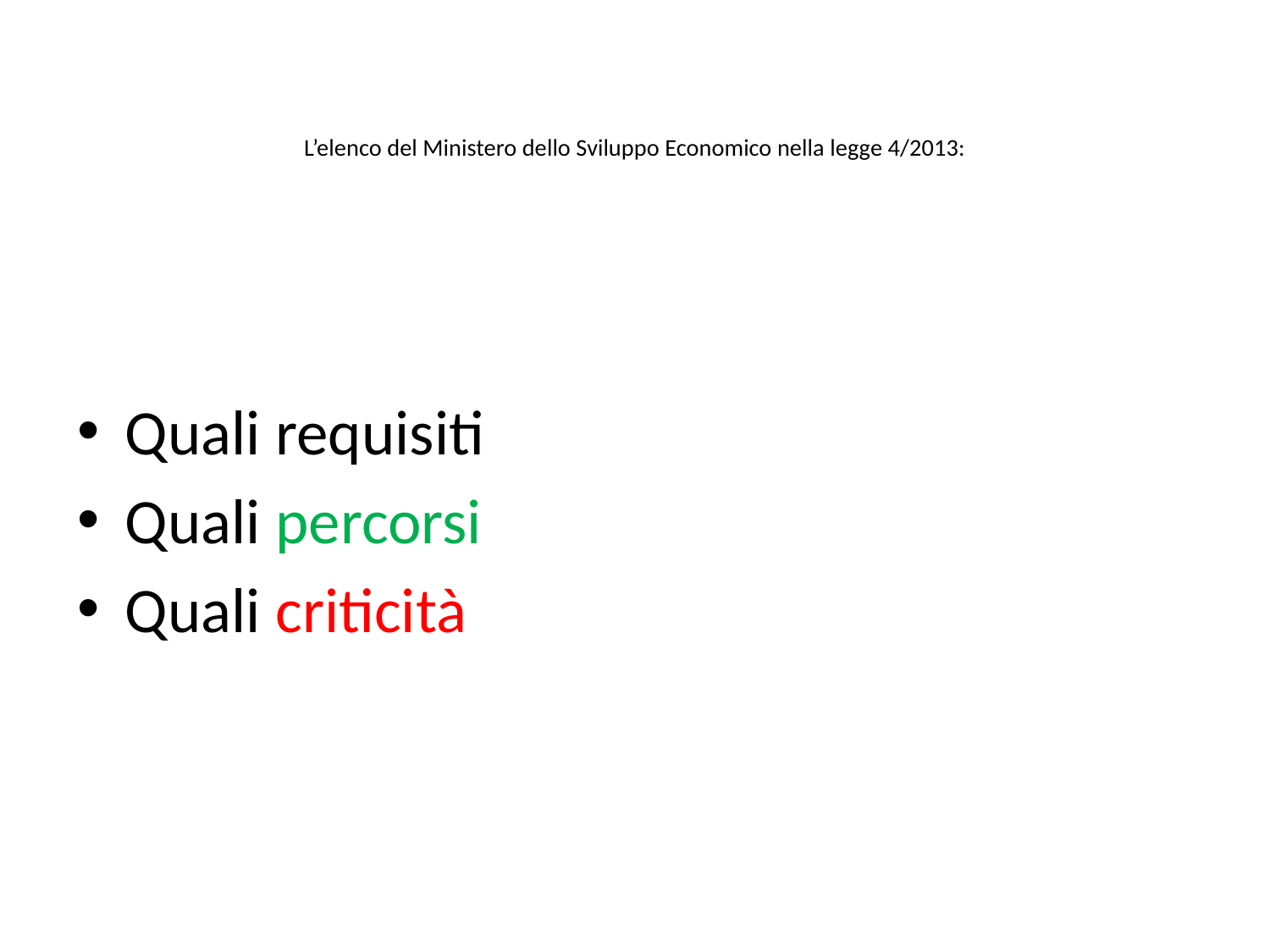

# L’elenco del Ministero dello Sviluppo Economico nella legge 4/2013:

Quali requisiti
Quali percorsi
Quali criticità